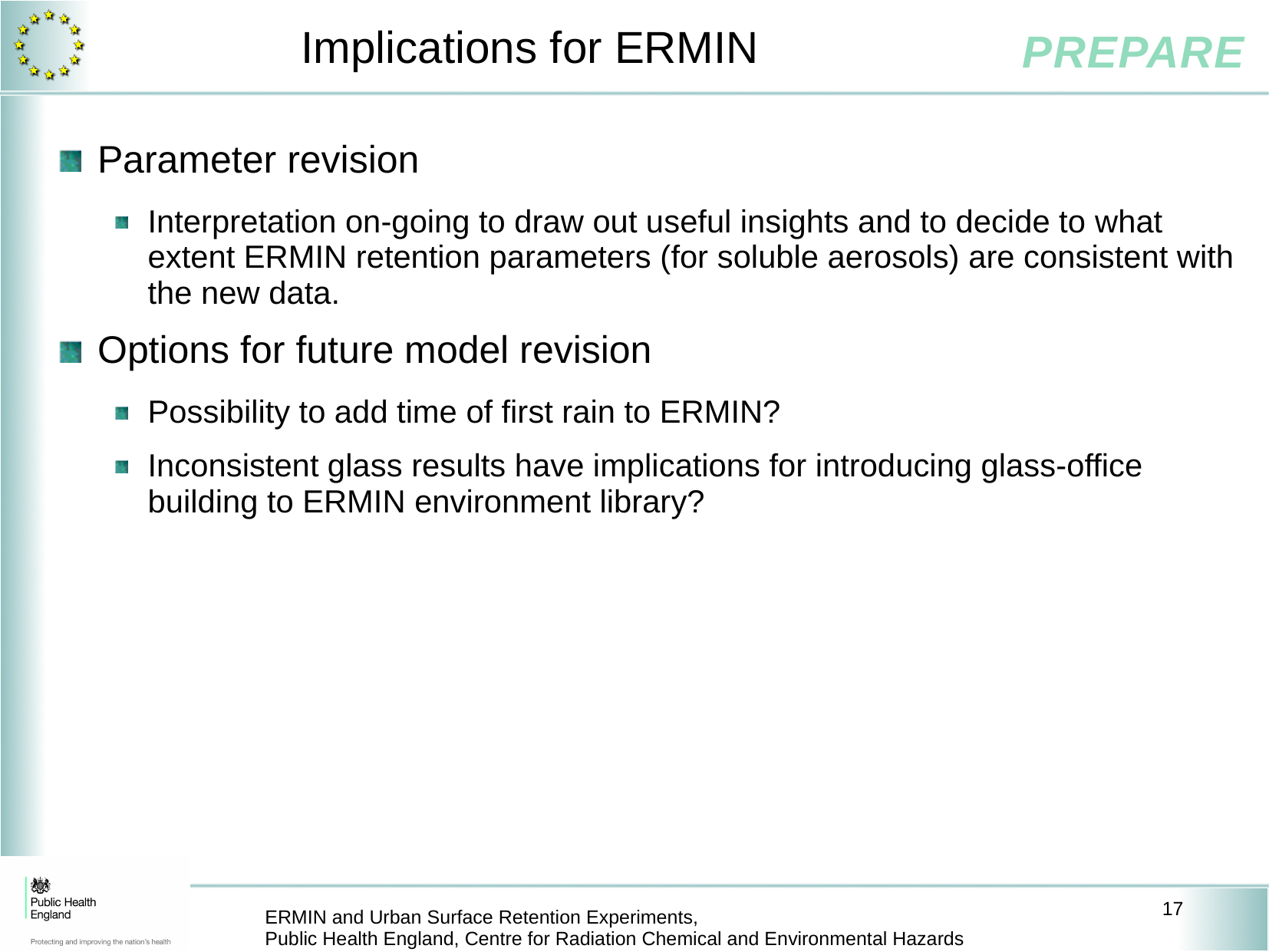

# Implications for ERMIN
Parameter revision
Interpretation on-going to draw out useful insights and to decide to what extent ERMIN retention parameters (for soluble aerosols) are consistent with the new data.
Options for future model revision
Possibility to add time of first rain to ERMIN?
Inconsistent glass results have implications for introducing glass-office building to ERMIN environment library?